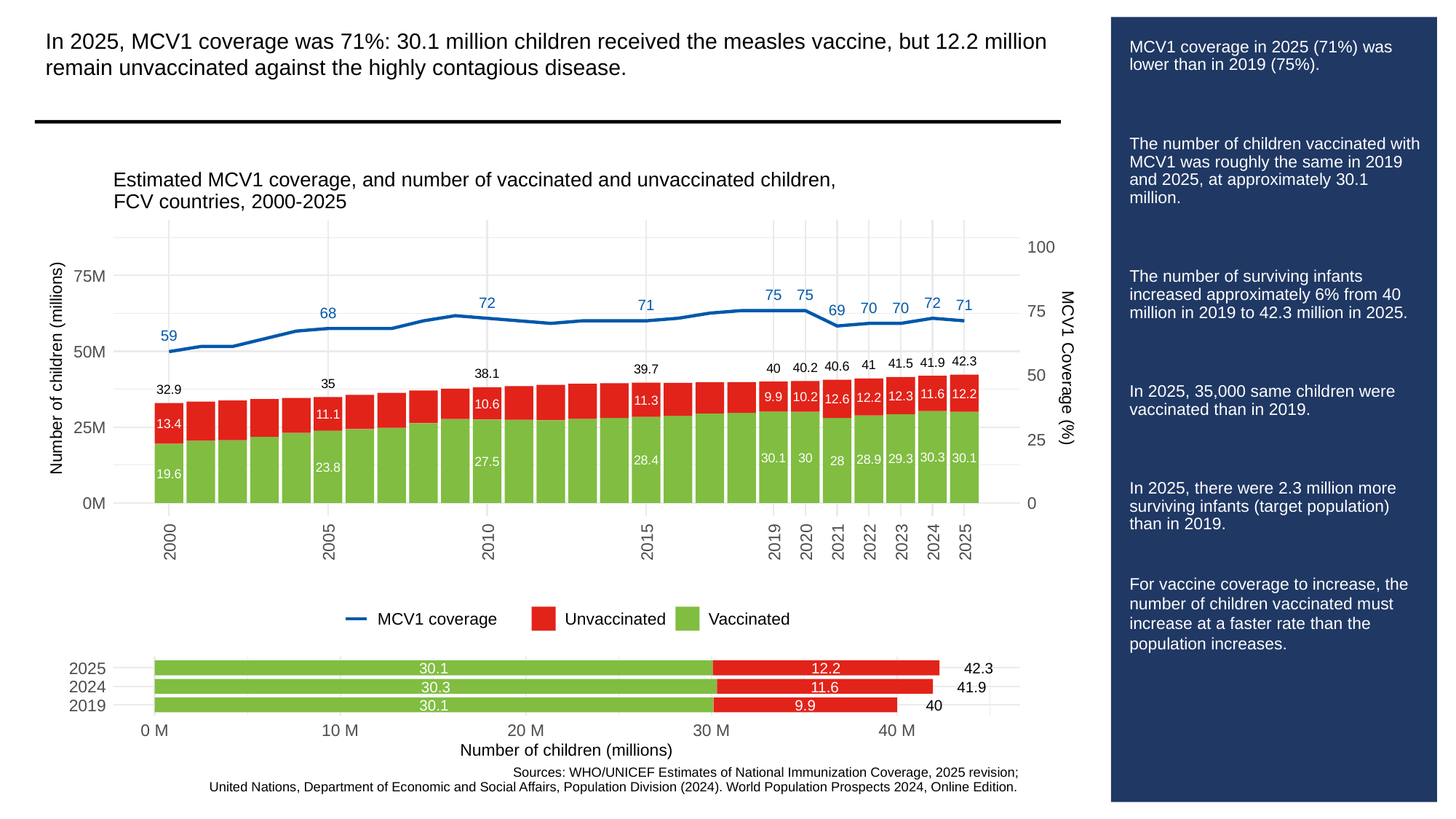

In 2025, MCV1 coverage was 71%: 30.1 million children received the measles vaccine, but 12.2 million remain unvaccinated against the highly contagious disease.
# MCV1 coverage in 2025 (71%) was lower than in 2019 (75%).

The number of children vaccinated with MCV1 was roughly the same in 2019 and 2025, at approximately 30.1 million.

The number of surviving infants increased approximately 6% from 40 million in 2019 to 42.3 million in 2025.

In 2025, 35,000 same children were vaccinated than in 2019.

In 2025, there were 2.3 million more surviving infants (target population) than in 2019.

For vaccine coverage to increase, the number of children vaccinated must increase at a faster rate than the population increases.

Estimated MCV1 coverage, and number of vaccinated and unvaccinated children,
FCV countries, 2000-2025

100
75M

75
75
72
72
71
71
70
70
69
75
68

59
50M

42.3
41.9
41.5
41
40.6
Number of children (millions)
MCV1 Coverage (%)
40.2
40
39.7
50
38.1

35

32.9

12.2

11.6

12.3
10.2
9.9
12.2

12.6

11.3

10.6

11.1

13.4

25M

25

30.3
30.1
30.1
30
29.3
28.9
28.4
28
27.5
23.8

19.6
0M
0

2000
2005
2010
2015
2019
2020
2021
2022
2023
2024
2025

MCV1 coverage
Unvaccinated
Vaccinated

2025
30.1
12.2
42.3

2024
30.3
11.6
41.9

2019
30.1
9.9
40

0 M
10 M
20 M
30 M
40 M
Number of children (millions)
Sources: WHO/UNICEF Estimates of National Immunization Coverage, 2025 revision;
United Nations, Department of Economic and Social Affairs, Population Division (2024). World Population Prospects 2024, Online Edition.